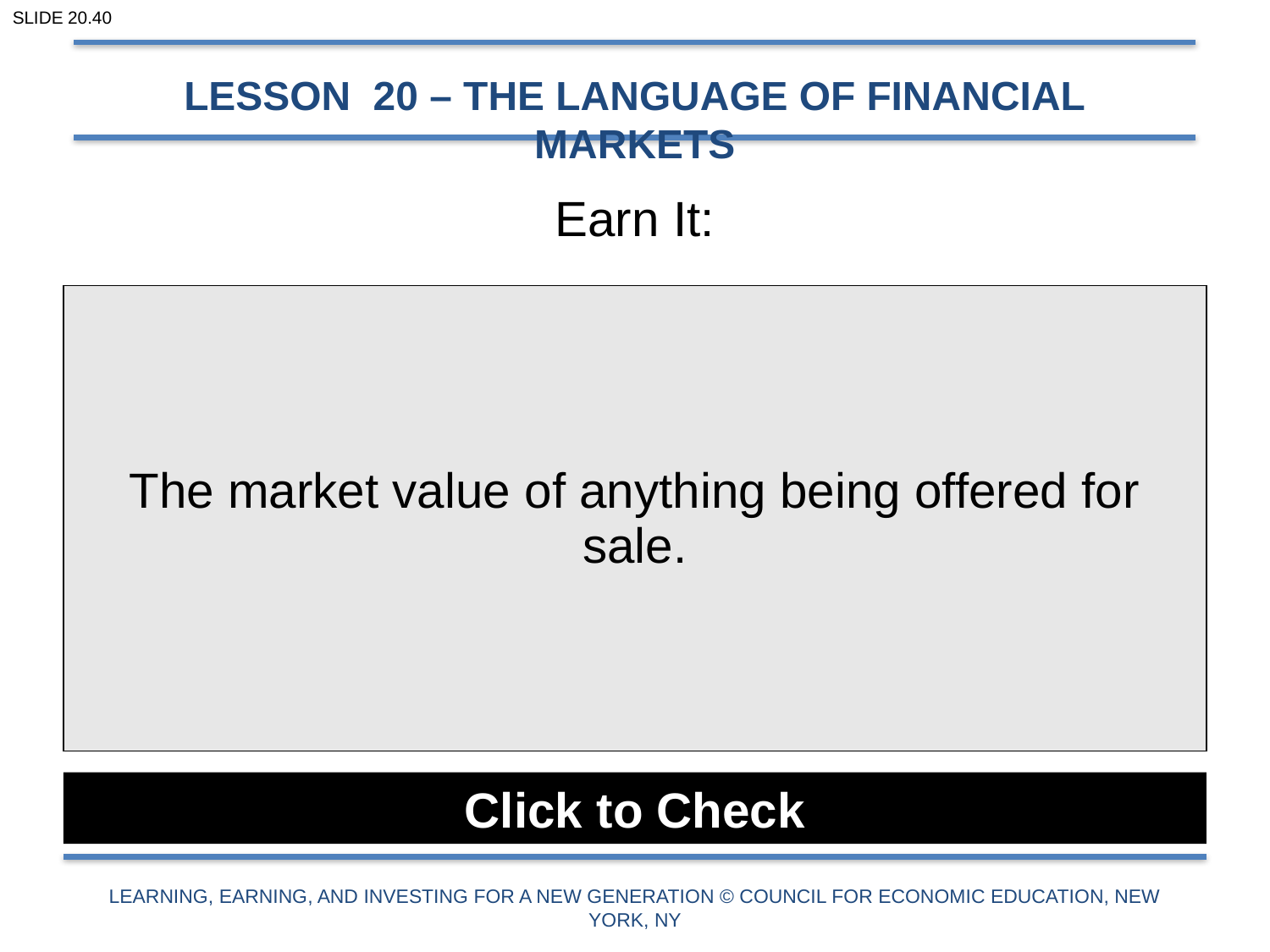

Slide 20.40
Lesson  20 – The Language of Financial Markets
# Earn It:
| The market value of anything being offered for sale. |
| --- |
Click to Check